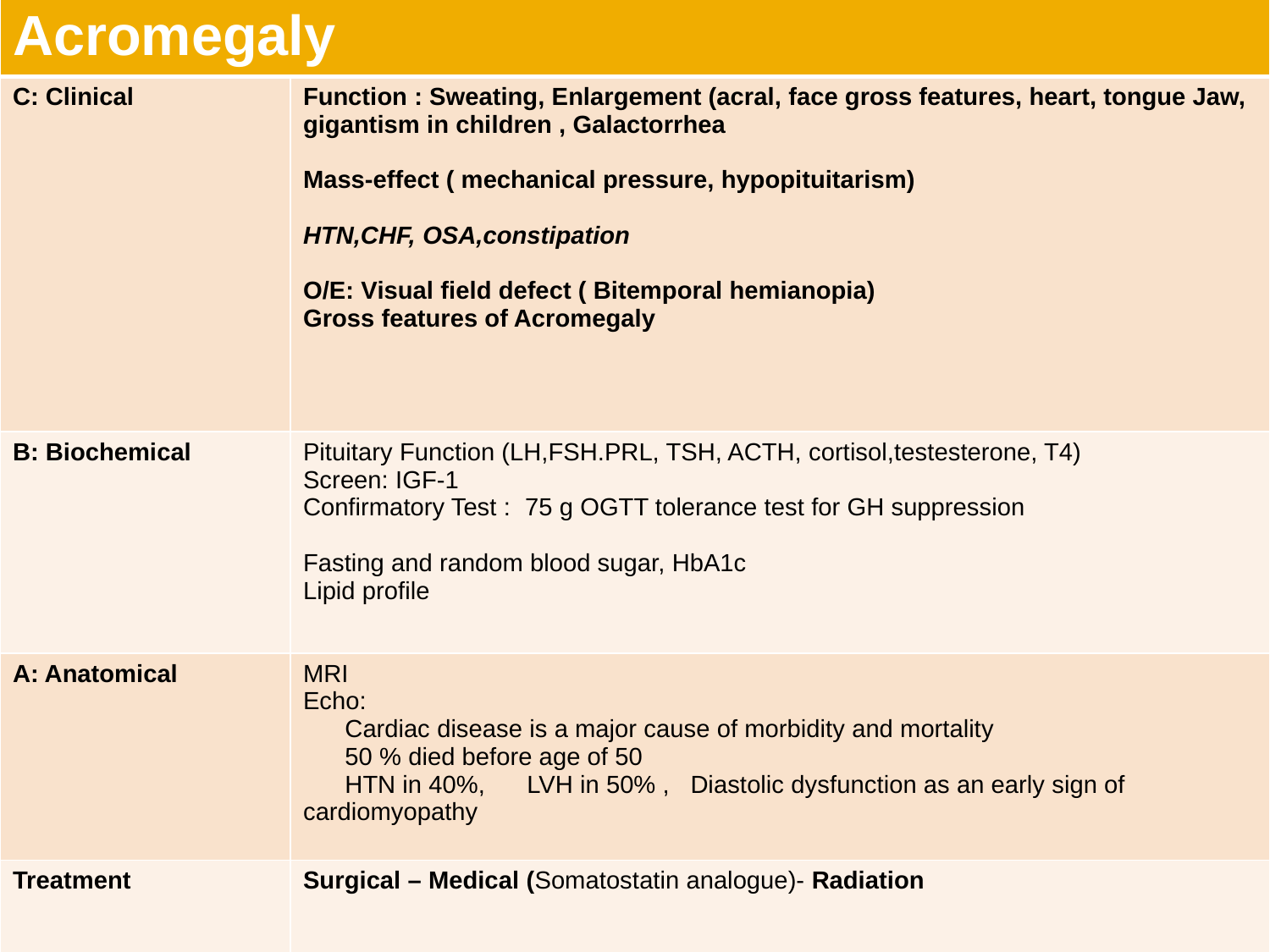

| Acromegaly |  |
| --- | --- |
| C: Clinical | Function : Sweating, Enlargement (acral, face gross features, heart, tongue Jaw, gigantism in children , Galactorrhea Mass-effect ( mechanical pressure, hypopituitarism) HTN,CHF, OSA,constipation O/E: Visual field defect ( Bitemporal hemianopia) Gross features of Acromegaly |
| B: Biochemical | Pituitary Function (LH,FSH.PRL, TSH, ACTH, cortisol,testesterone, T4) Screen: IGF-1 Confirmatory Test : 75 g OGTT tolerance test for GH suppression Fasting and random blood sugar, HbA1c Lipid profile |
| A: Anatomical | MRI Echo: Cardiac disease is a major cause of morbidity and mortality 50 % died before age of 50 HTN in 40%, LVH in 50% , Diastolic dysfunction as an early sign of cardiomyopathy |
| Treatment | Surgical – Medical (Somatostatin analogue)- Radiation |
#